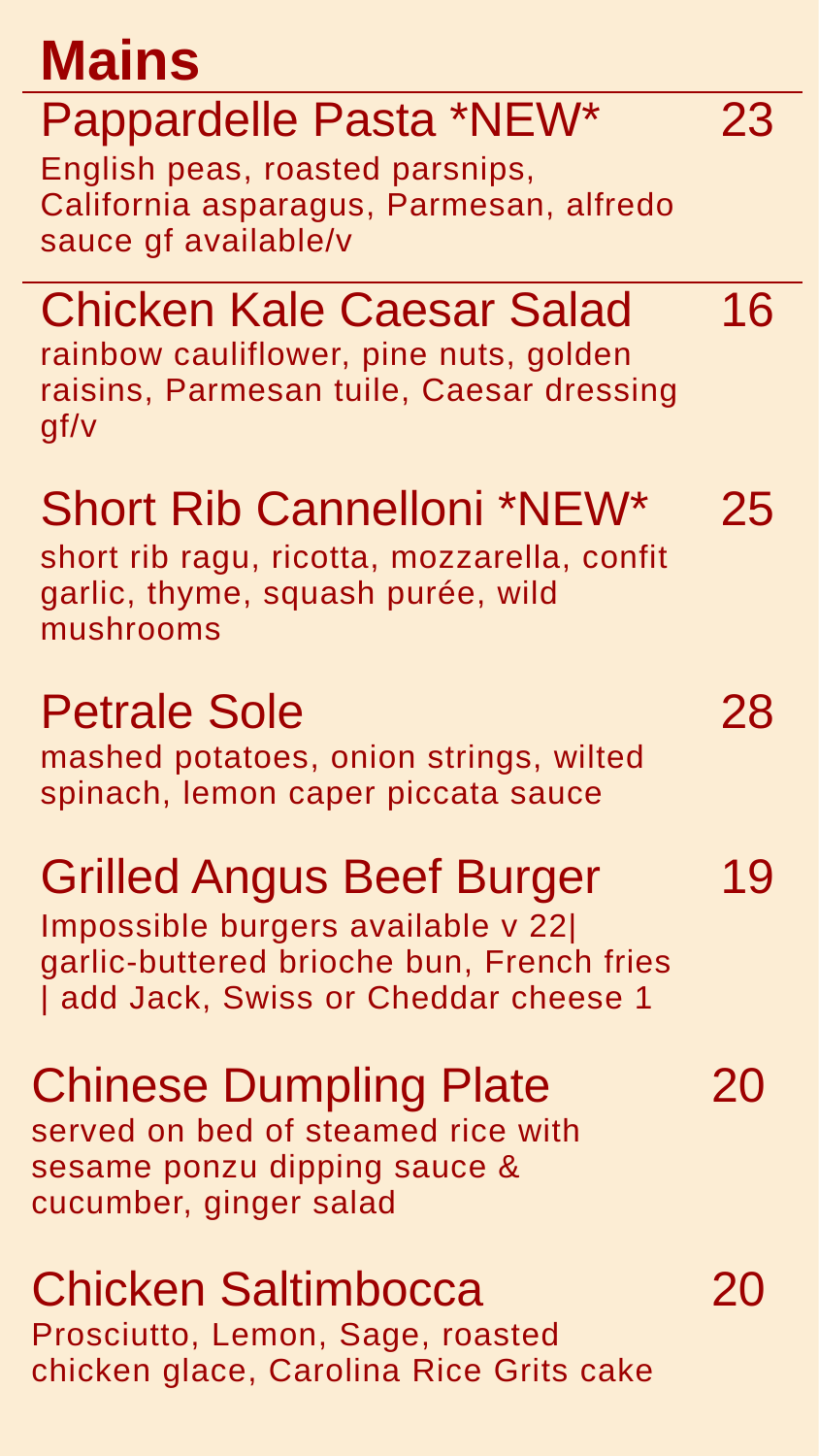

| Mains |  |
| --- | --- |
| Pappardelle Pasta \*NEW\* English peas, roasted parsnips, California asparagus, Parmesan, alfredo sauce gf available/v | 23 |
| Chicken Kale Caesar Salad rainbow cauliflower, pine nuts, golden raisins, Parmesan tuile, Caesar dressing gf/v | 16 |
| Short Rib Cannelloni \*NEW\* short rib ragu, ricotta, mozzarella, confit garlic, thyme, squash purée, wild mushrooms | 25 |
| Petrale Sole mashed potatoes, onion strings, wilted spinach, lemon caper piccata sauce | 28 |
| Grilled Angus Beef Burger Impossible burgers available v 22| garlic-buttered brioche bun, French fries | add Jack, Swiss or Cheddar cheese 1 | 19 |
| Chinese Dumpling Plate served on bed of steamed rice with sesame ponzu dipping sauce & cucumber, ginger salad | 20 |
| Chicken Saltimbocca Prosciutto, Lemon, Sage, roasted chicken glace, Carolina Rice Grits cake | 20 |